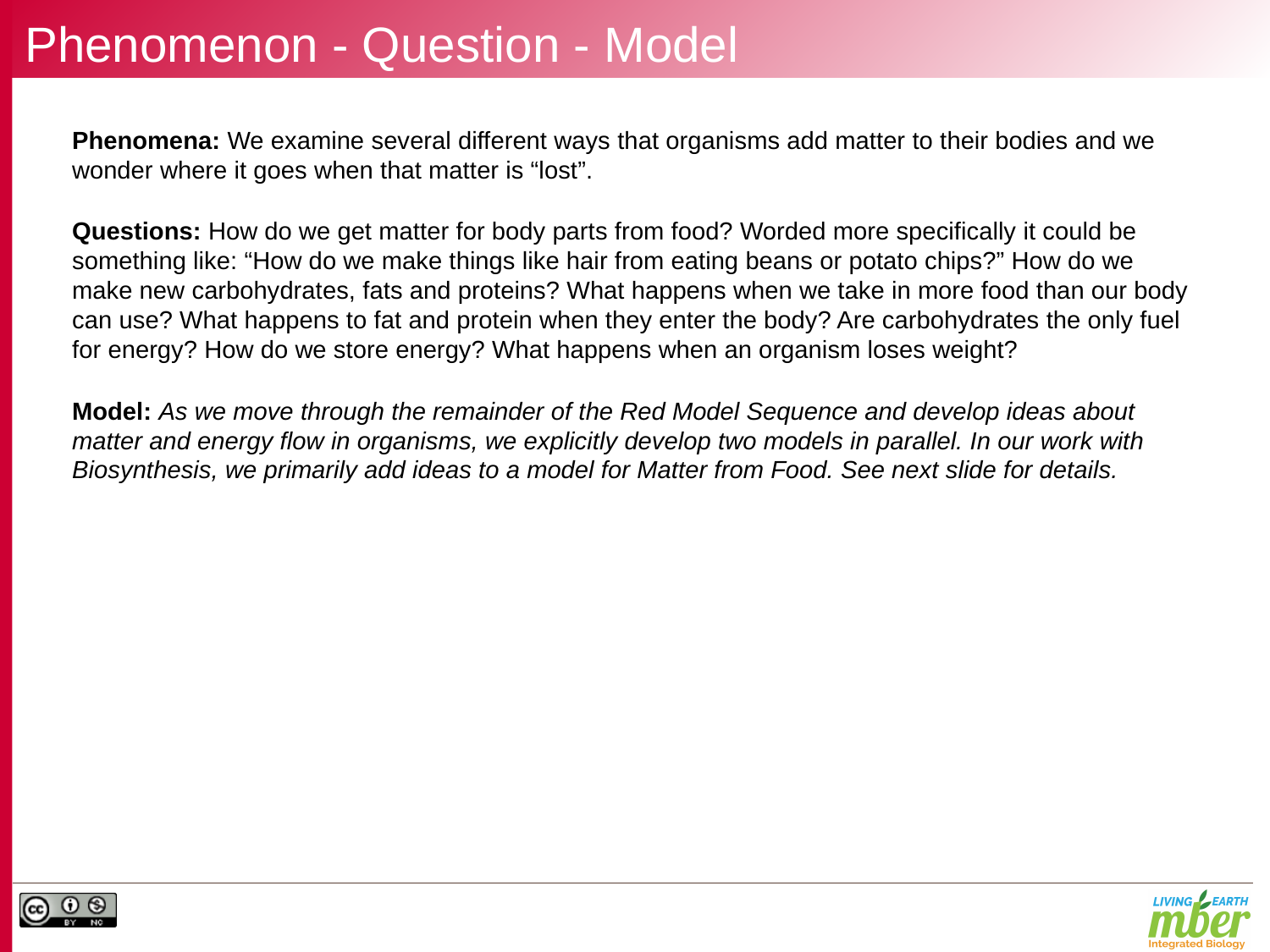

# Phenomenon - Question - Model
Phenomena: We examine several different ways that organisms add matter to their bodies and we wonder where it goes when that matter is “lost”.
Questions: How do we get matter for body parts from food? Worded more specifically it could be something like: “How do we make things like hair from eating beans or potato chips?” How do we make new carbohydrates, fats and proteins? What happens when we take in more food than our body can use? What happens to fat and protein when they enter the body? Are carbohydrates the only fuel for energy? How do we store energy? What happens when an organism loses weight?
Model: As we move through the remainder of the Red Model Sequence and develop ideas about matter and energy flow in organisms, we explicitly develop two models in parallel. In our work with Biosynthesis, we primarily add ideas to a model for Matter from Food. See next slide for details.